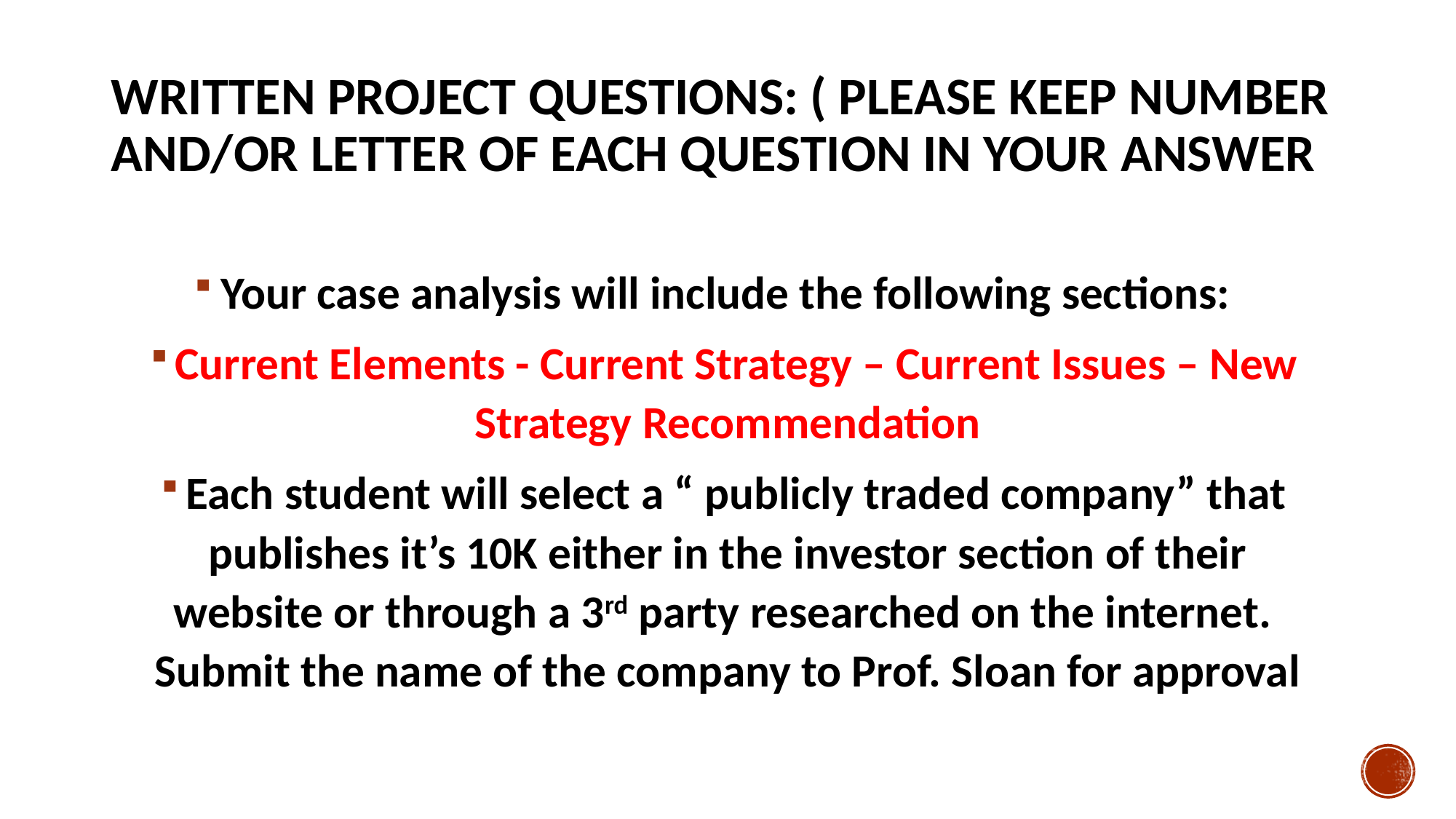

# WRITTEN PROJECT QUESTIONS: ( PLEASE KEEP NUMBER AND/OR LETTER OF EACH QUESTION IN YOUR ANSWER
Your case analysis will include the following sections:
Current Elements - Current Strategy – Current Issues – New Strategy Recommendation
Each student will select a “ publicly traded company” that publishes it’s 10K either in the investor section of their website or through a 3rd party researched on the internet.  Submit the name of the company to Prof. Sloan for approval